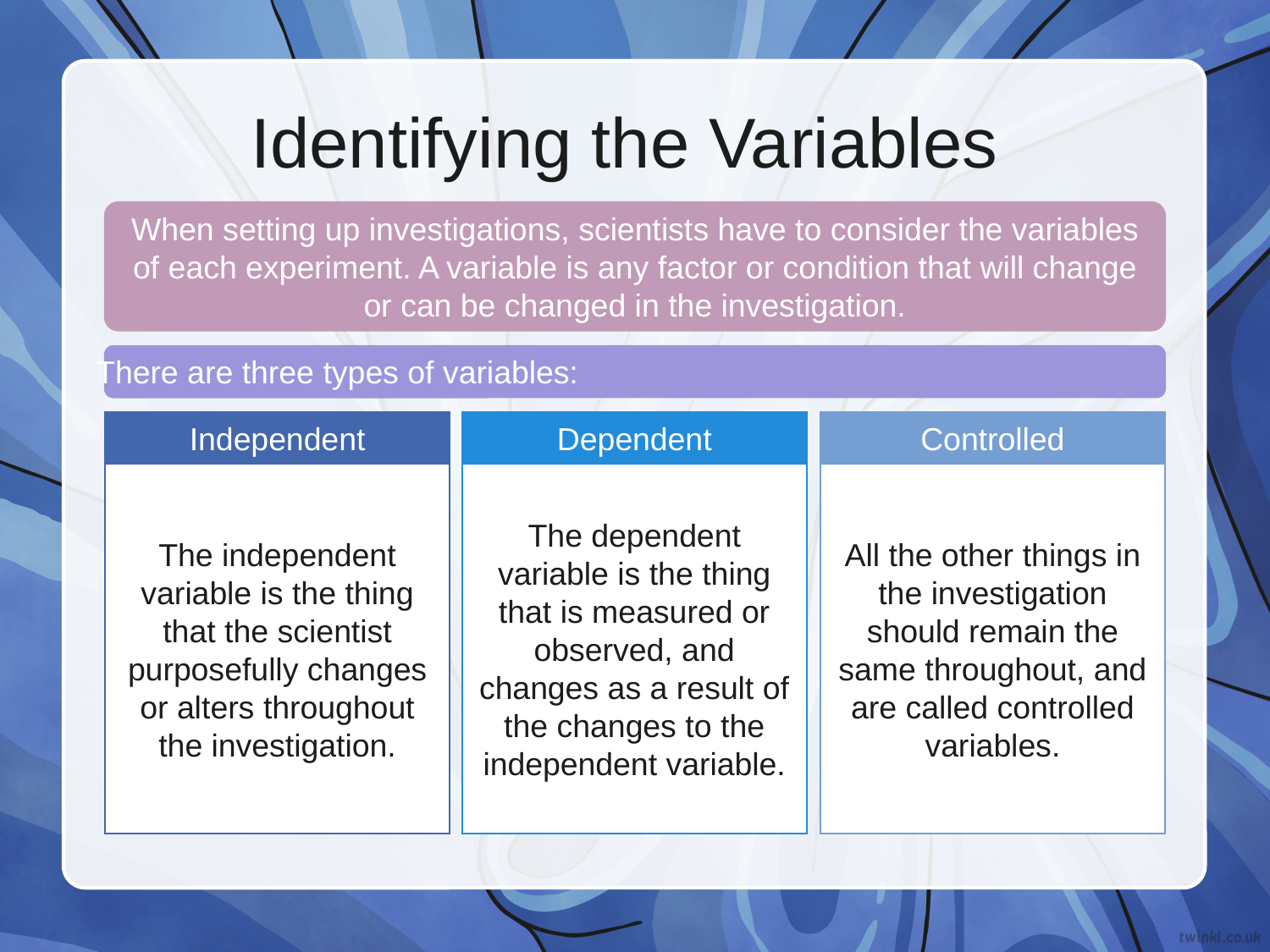

# Identifying the Variables
When setting up investigations, scientists have to consider the variables of each experiment. A variable is any factor or condition that will change or can be changed in the investigation.

There are three types of variables:
Controlled
Independent
Dependent
The independent variable is the thing that the scientist purposefully changes or alters throughout the investigation.
The dependent variable is the thing that is measured or observed, and changes as a result of the changes to the independent variable.
All the other things in the investigation should remain the same throughout, and are called controlled variables.